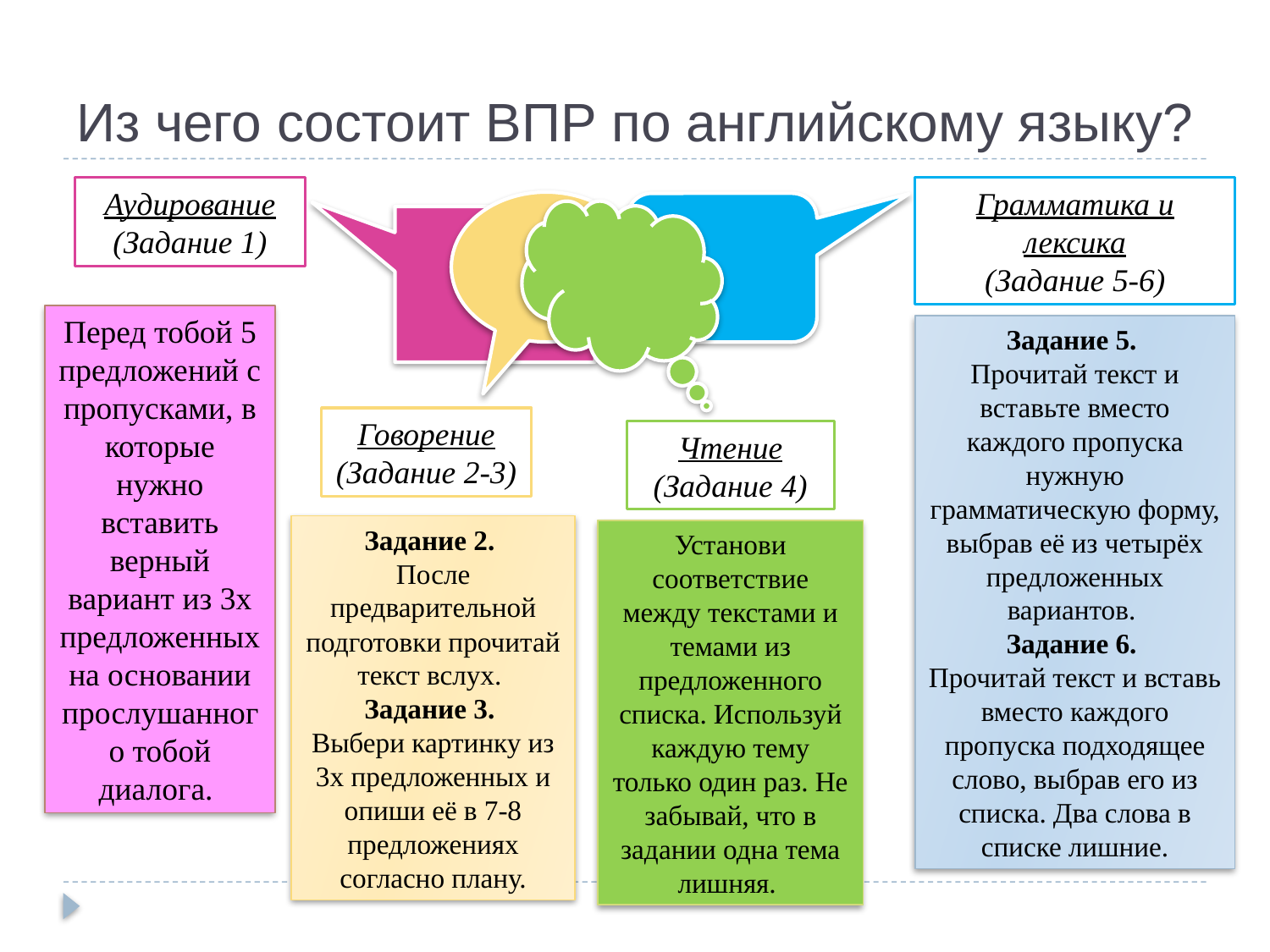

# Из чего состоит ВПР по английскому языку?
Аудирование
(Задание 1)
Грамматика и лексика
(Задание 5-6)

Перед тобой 5 предложений с пропусками, в которые нужно вставить верный вариант из 3х предложенных на основании прослушанного тобой диалога.
Задание 5.
Прочитай текст и вставьте вместо каждого пропуска нужную грамматическую форму, выбрав её из четырёх предложенных вариантов.
Задание 6.
Прочитай текст и вставь вместо каждого пропуска подходящее слово, выбрав его из
списка. Два слова в списке лишние.
Говорение
(Задание 2-3)
Чтение
(Задание 4)
Задание 2.
После предварительной подготовки прочитай текст вслух.
Задание 3.
Выбери картинку из 3х предложенных и опиши её в 7-8 предложениях согласно плану.
Установи соответствие между текстами и темами из предложенного списка. Используй каждую тему только один раз. Не забывай, что в задании одна тема лишняя.